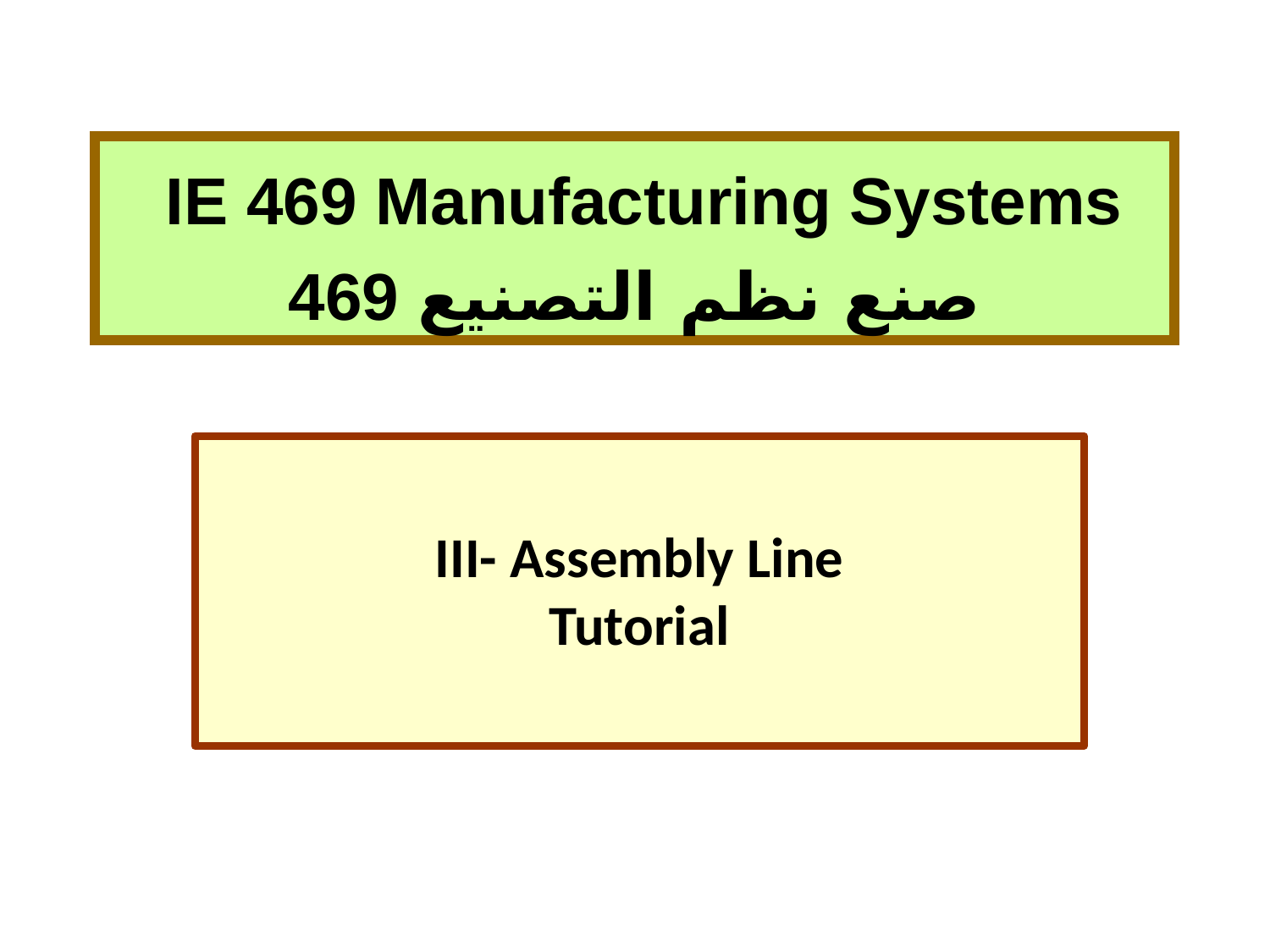

# IE 469 Manufacturing Systems
469 صنع نظم التصنيع

III- Assembly Line
Tutorial